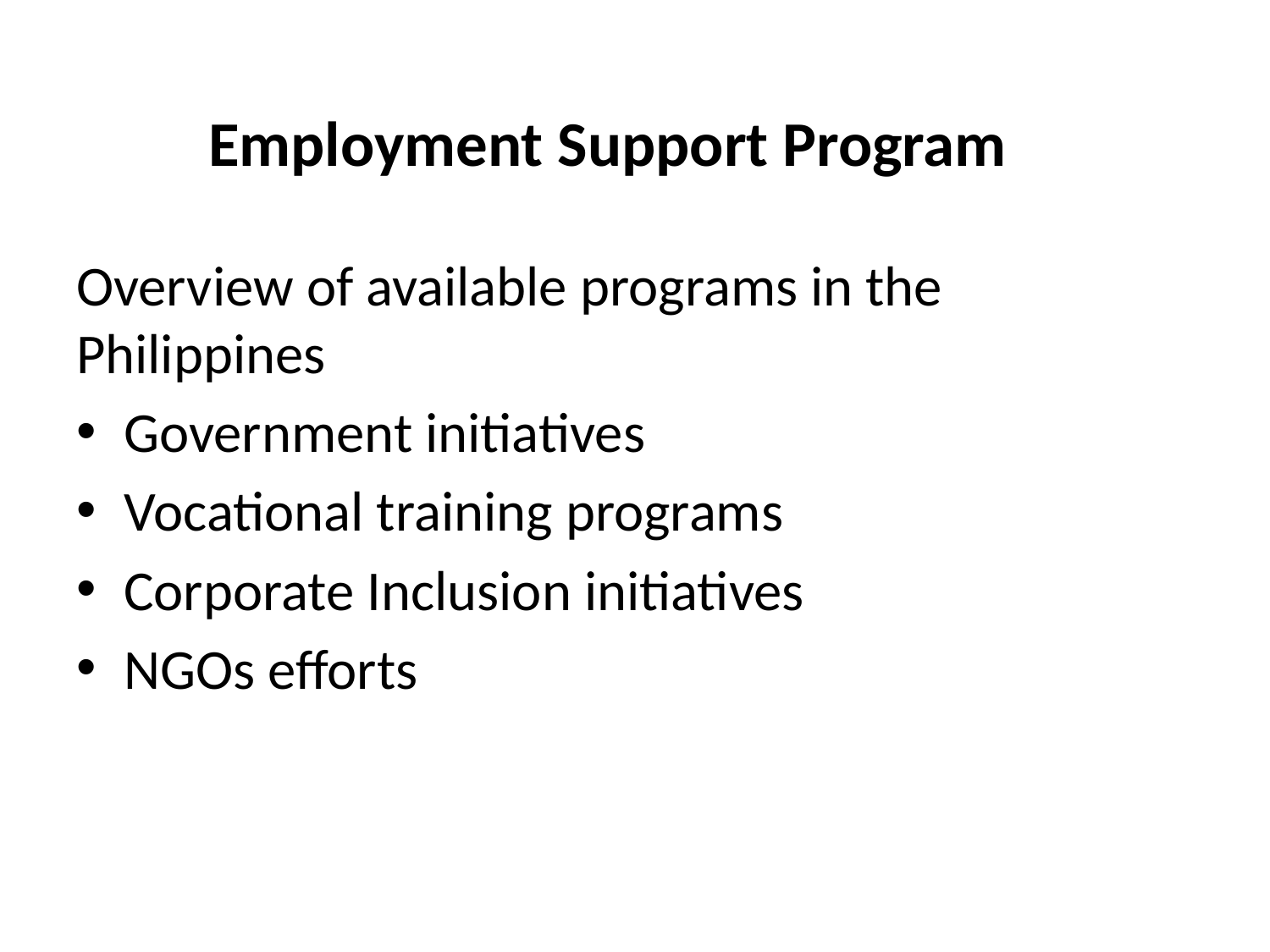

# Employment Support Program
Overview of available programs in the Philippines
Government initiatives
Vocational training programs
Corporate Inclusion initiatives
NGOs efforts